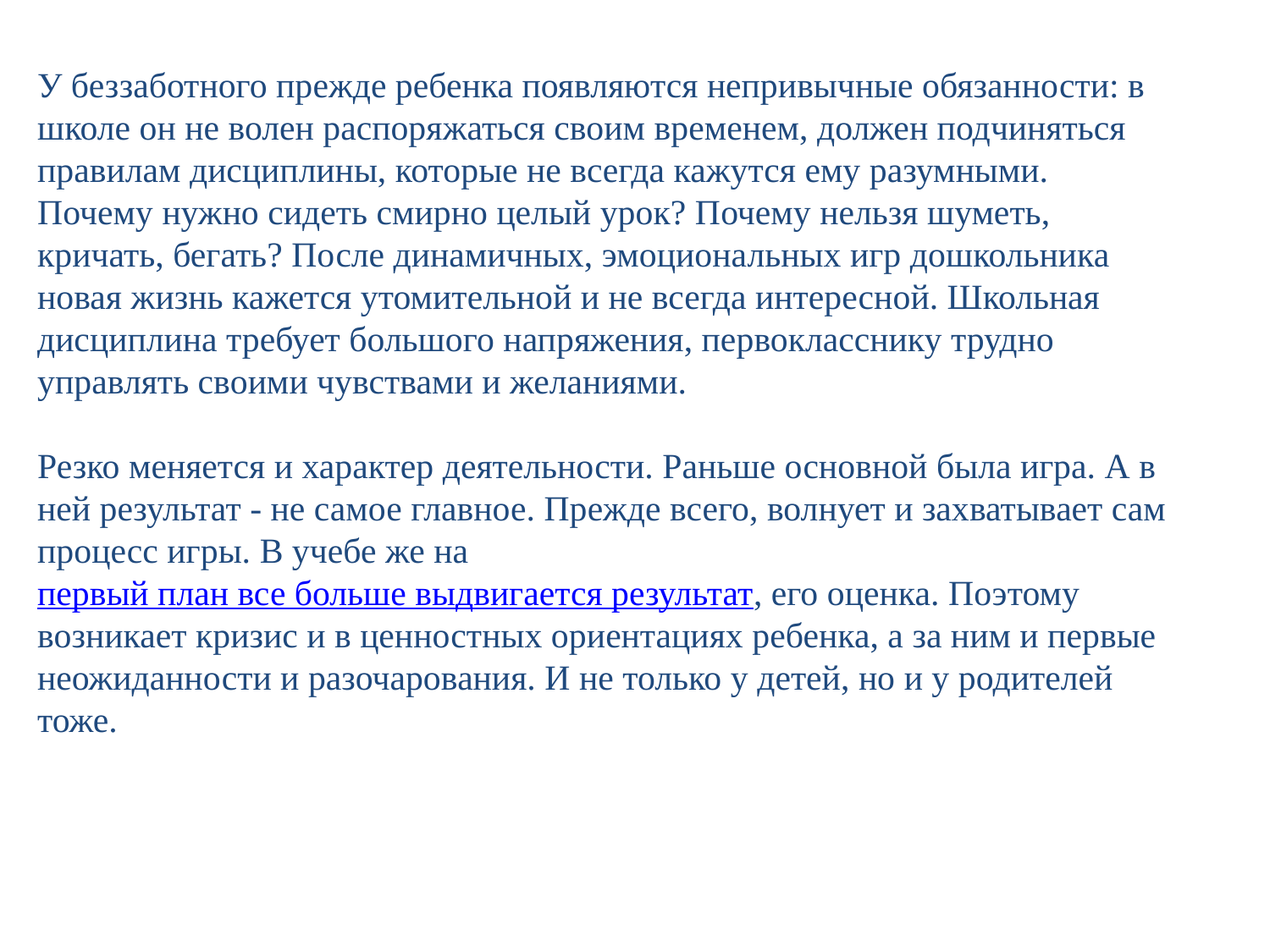

У беззаботного прежде ребенка появляются непривычные обязанности: в школе он не волен распоряжаться своим временем, должен подчиняться правилам дисциплины, которые не всегда кажутся ему разумными. Почему нужно сидеть смирно целый урок? Почему нельзя шуметь, кричать, бегать? После динамичных, эмоциональных игр дошкольника новая жизнь кажется утомительной и не всегда интересной. Школьная дисциплина требует большого напряжения, первокласснику трудно управлять своими чувствами и желаниями.
Резко меняется и характер деятельности. Раньше основной была игра. А в ней результат - не самое главное. Прежде всего, волнует и захватывает сам процесс игры. В учебе же на первый план все больше выдвигается результат, его оценка. Поэтому возникает кризис и в ценностных ориентациях ребенка, а за ним и первые неожиданности и разочарования. И не только у детей, но и у родителей тоже.